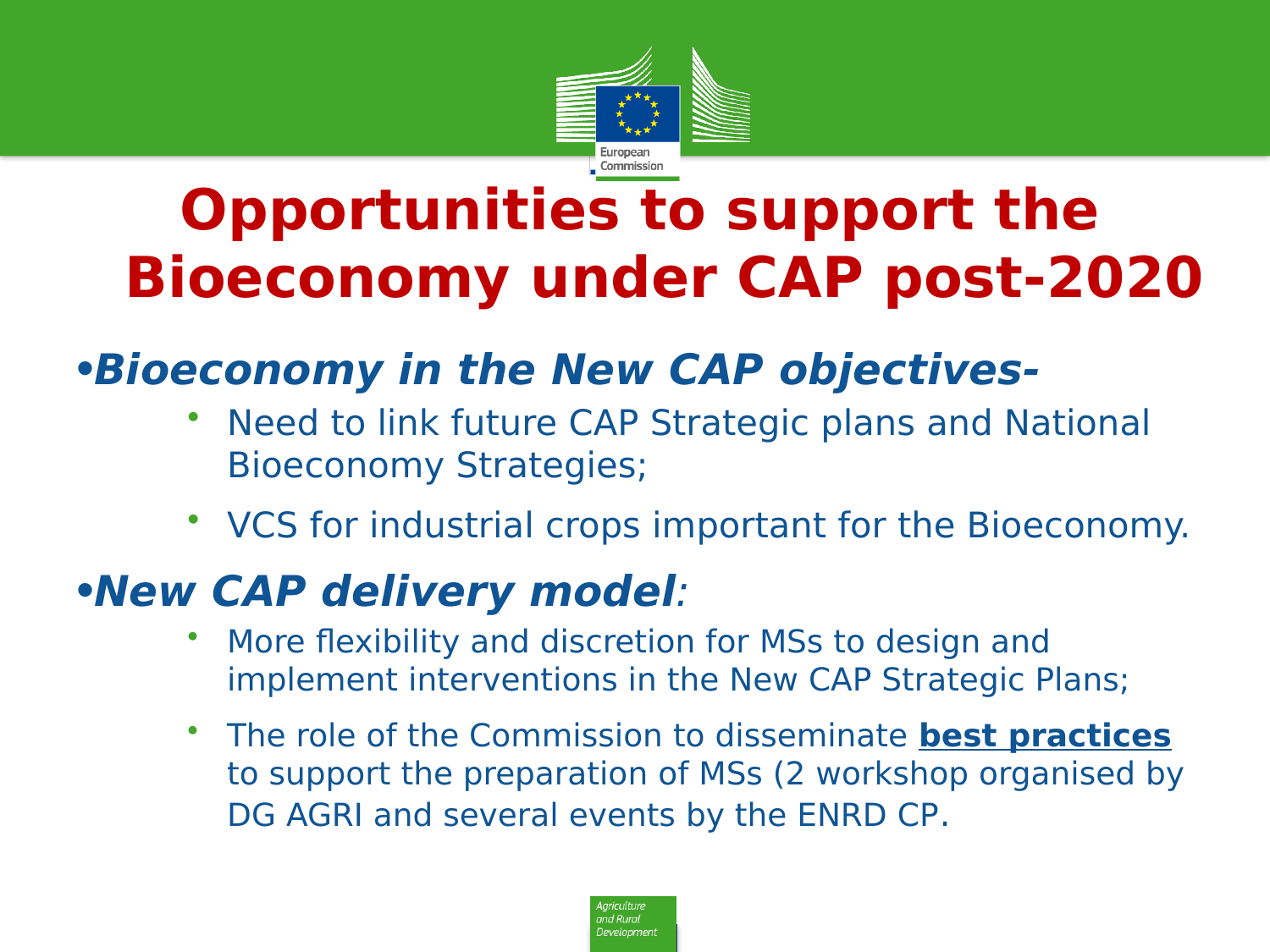

# Opportunities to support the Bioeconomy under CAP post-2020
Bioeconomy in the New CAP objectives-
Need to link future CAP Strategic plans and National Bioeconomy Strategies;
VCS for industrial crops important for the Bioeconomy.
New CAP delivery model:
More flexibility and discretion for MSs to design and implement interventions in the New CAP Strategic Plans;
The role of the Commission to disseminate best practices to support the preparation of MSs (2 workshop organised by DG AGRI and several events by the ENRD CP.